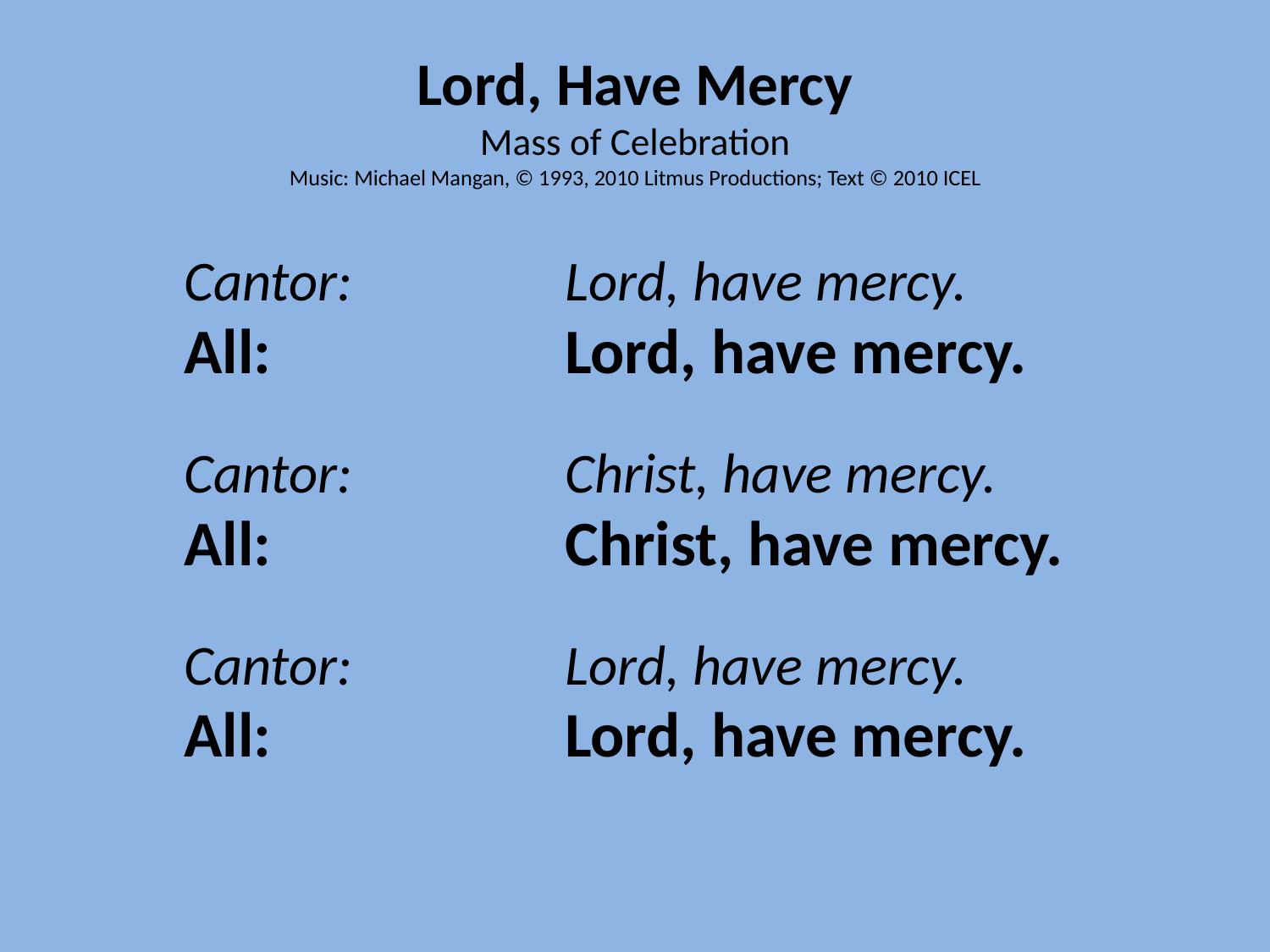

# Lord, Have Mercy Mass of Celebration Music: Michael Mangan, © 1993, 2010 Litmus Productions; Text © 2010 ICEL
Cantor: 		Lord, have mercy.
All: 			Lord, have mercy.
Cantor: 		Christ, have mercy.
All: 			Christ, have mercy.
Cantor: 		Lord, have mercy.
All: 			Lord, have mercy.